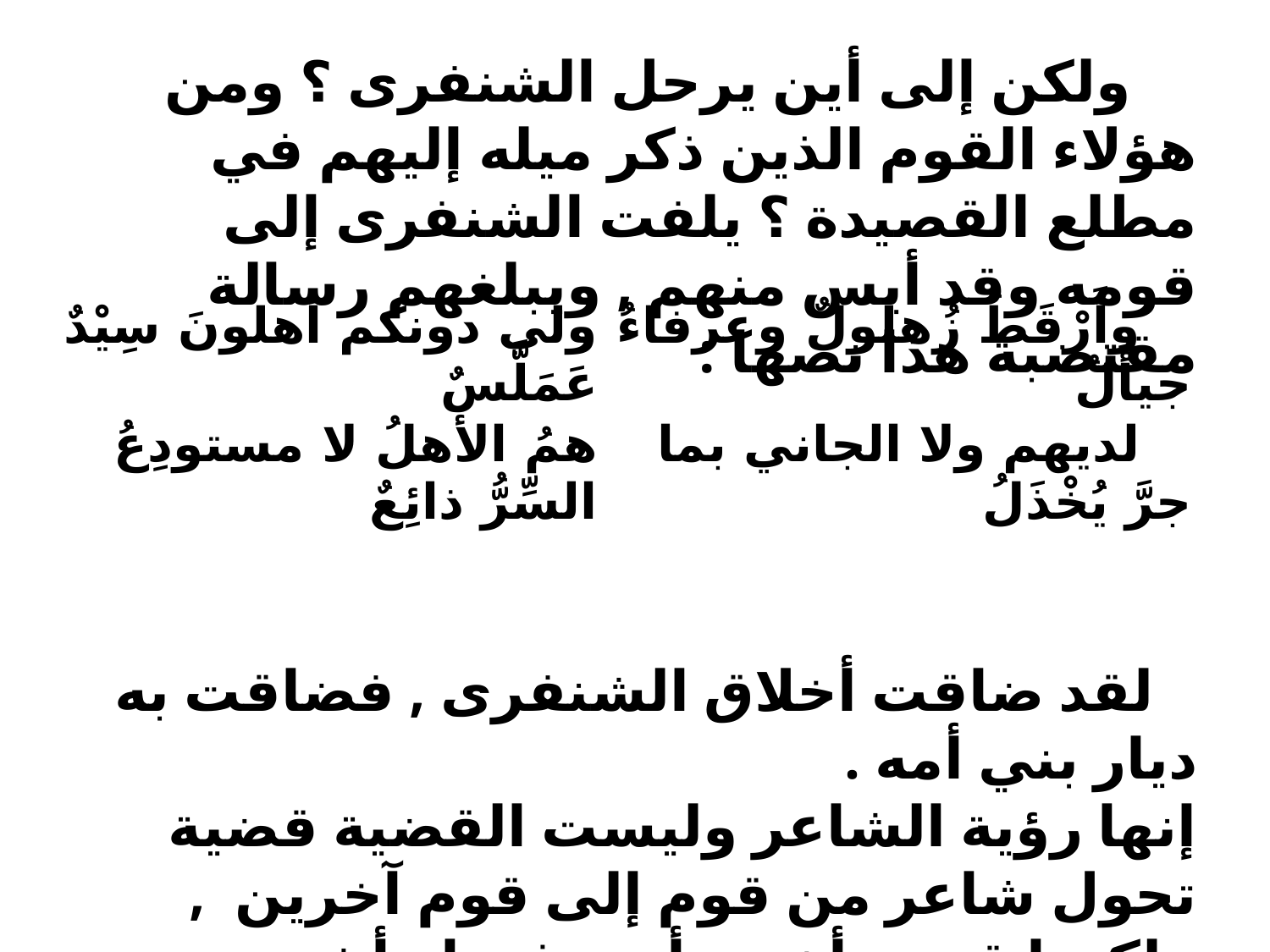

ولكن إلى أين يرحل الشنفرى ؟ ومن هؤلاء القوم الذين ذكر ميله إليهم في مطلع القصيدة ؟ يلفت الشنفرى إلى قومه وقد أيس منهم , ويبلغهم رسالة مقتضبة هذا نصها :

   لقد ضاقت أخلاق الشنفرى , فضاقت به ديار بني أمه .
إنها رؤية الشاعر وليست القضية قضية تحول شاعر من قوم إلى قوم آخرين  , ولكنها قضية أخرى أبعد غورا وأشد ماساوية , إنها قضية الانتماء .

| ولي دونكم أهلونَ سِيْدٌ عَمَلَّسٌ | وأَرْقَطُ زُهلولٌ وعرفاءُ جيأَلُ |
| --- | --- |
| همُ الأهلُ لا مستودِعُ السِّرُّ ذائِعٌ | لديهم ولا الجاني بما جرَّ يُخْذَلُ |